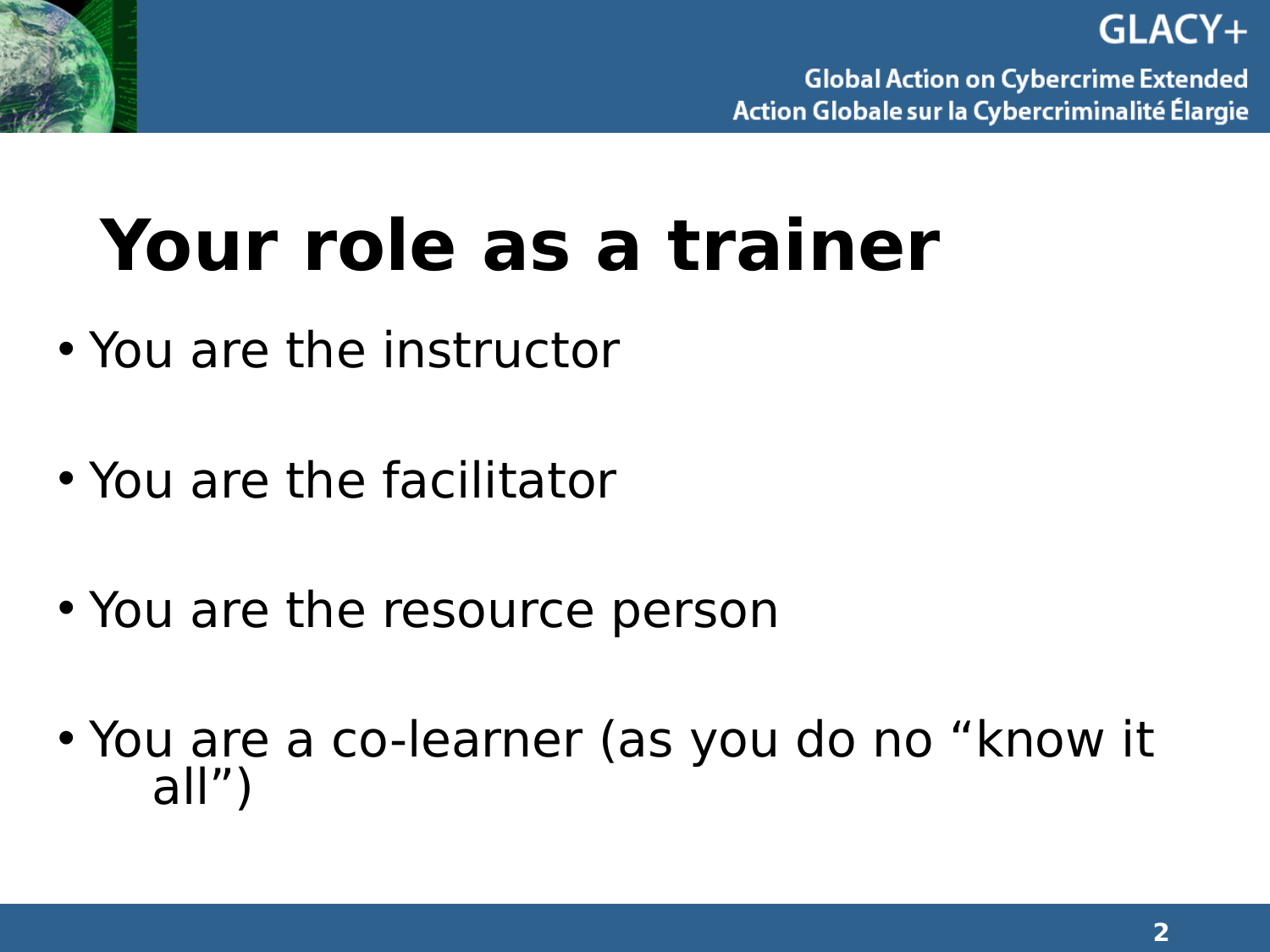

# Your role as a trainer
You are the instructor

You are the facilitator

You are the resource person

You are a co-learner (as you do no “know it      all”)

2